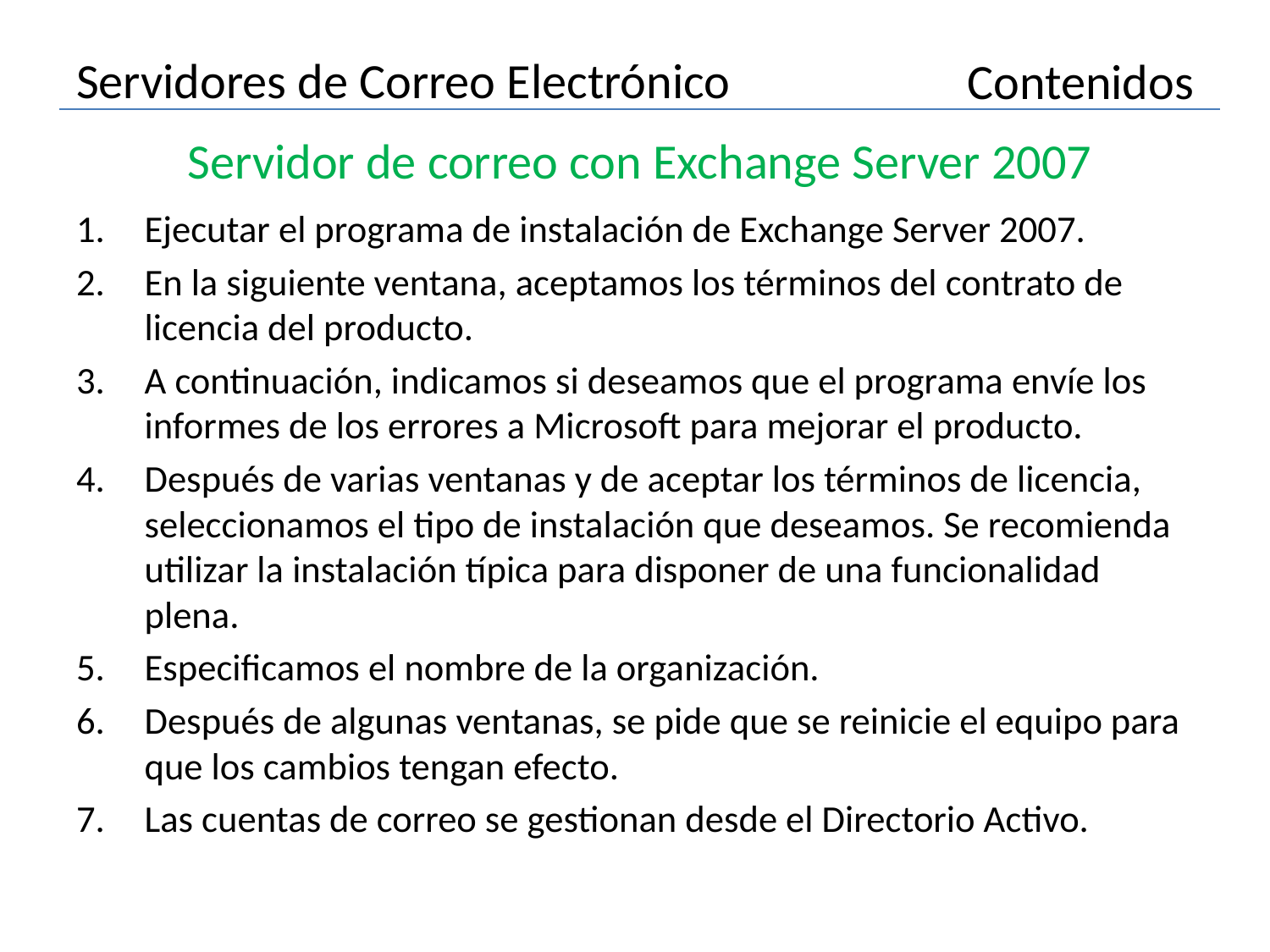

# Servidores de Correo Electrónico
Contenidos
Servidor de correo con Exchange Server 2007
Ejecutar el programa de instalación de Exchange Server 2007.
En la siguiente ventana, aceptamos los términos del contrato de licencia del producto.
A continuación, indicamos si deseamos que el programa envíe los informes de los errores a Microsoft para mejorar el producto.
Después de varias ventanas y de aceptar los términos de licencia, seleccionamos el tipo de instalación que deseamos. Se recomienda utilizar la instalación típica para disponer de una funcionalidad plena.
Especificamos el nombre de la organización.
Después de algunas ventanas, se pide que se reinicie el equipo para que los cambios tengan efecto.
Las cuentas de correo se gestionan desde el Directorio Activo.